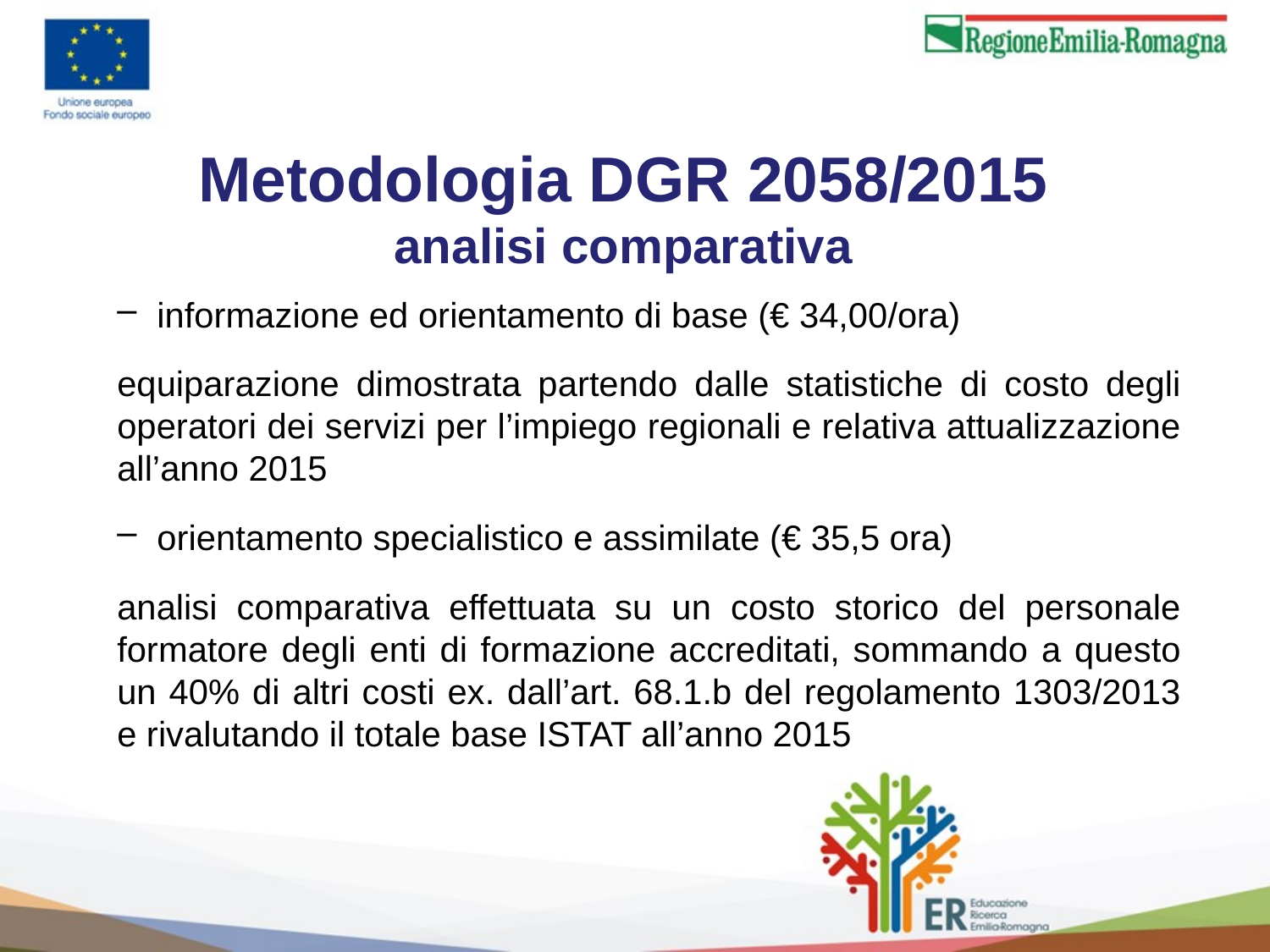

# Metodologia DGR 2058/2015 analisi comparativa
informazione ed orientamento di base (€ 34,00/ora)

equiparazione dimostrata partendo dalle statistiche di costo degli operatori dei servizi per l’impiego regionali e relativa attualizzazione all’anno 2015

orientamento specialistico e assimilate (€ 35,5 ora)

analisi comparativa effettuata su un costo storico del personale formatore degli enti di formazione accreditati, sommando a questo un 40% di altri costi ex. dall’art. 68.1.b del regolamento 1303/2013 e rivalutando il totale base ISTAT all’anno 2015